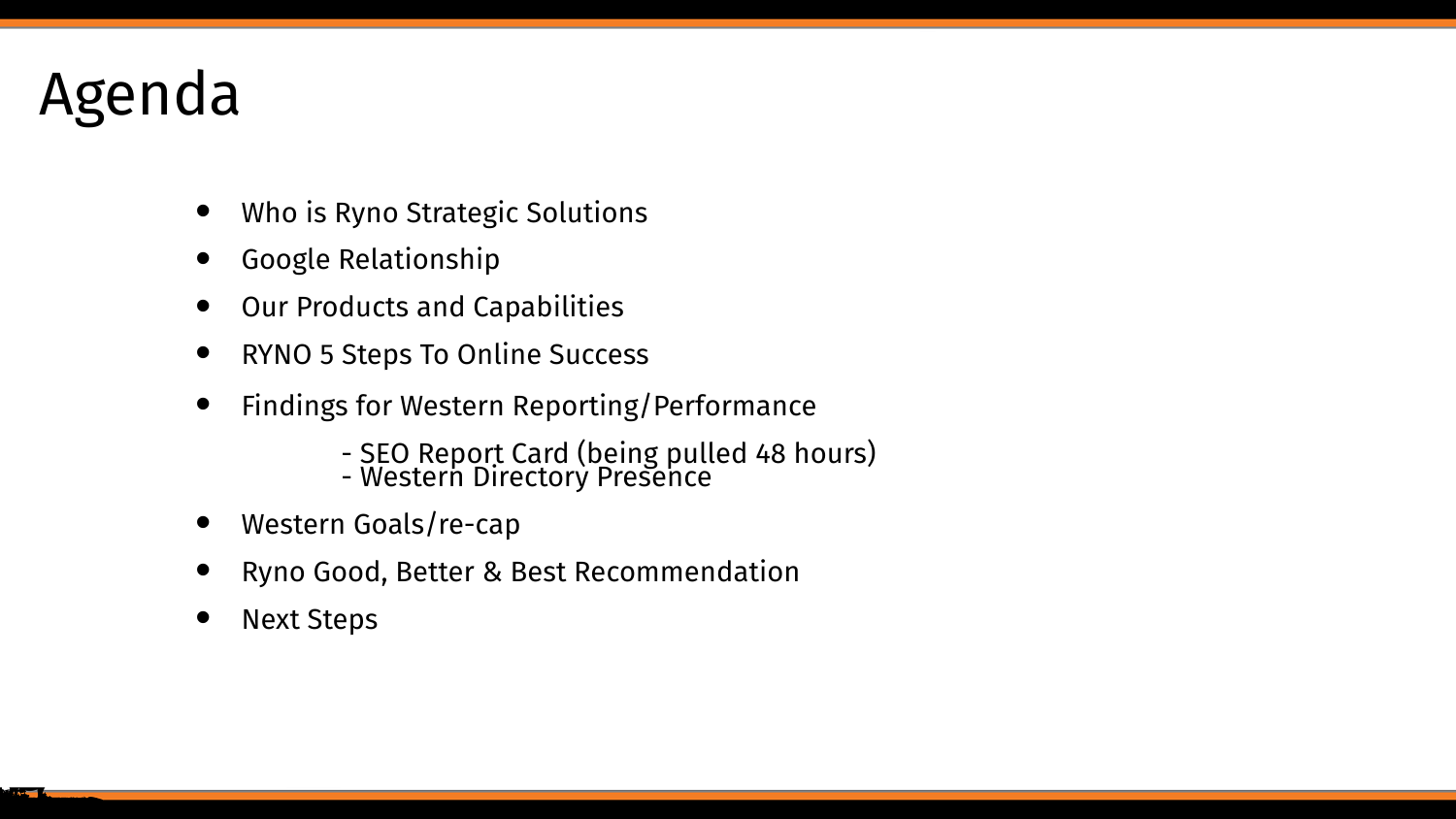

Agenda

Who is Ryno Strategic Solutions

Google Relationship

Our Products and Capabilities

RYNO 5 Steps To Online Success

Findings for Western Reporting/Performance

	- SEO Report Card (being pulled 48 hours)
	- Western Directory Presence

Western Goals/re-cap

Ryno Good, Better & Best Recommendation

Next Steps